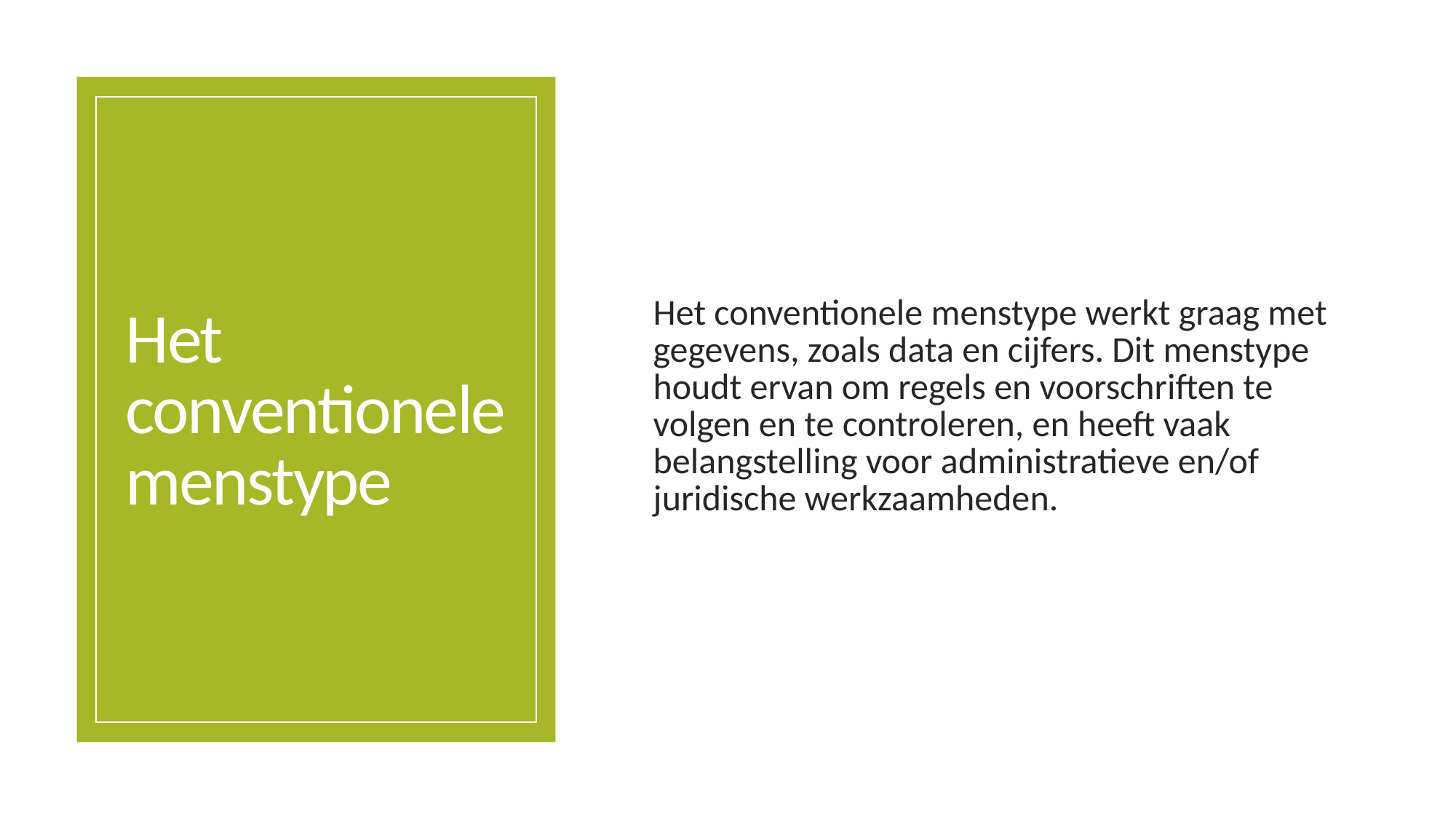

# Het conventionele menstype
Het conventionele menstype werkt graag met gegevens, zoals data en cijfers. Dit menstype houdt ervan om regels en voorschriften te volgen en te controleren, en heeft vaak belangstelling voor administratieve en/of juridische werkzaamheden.